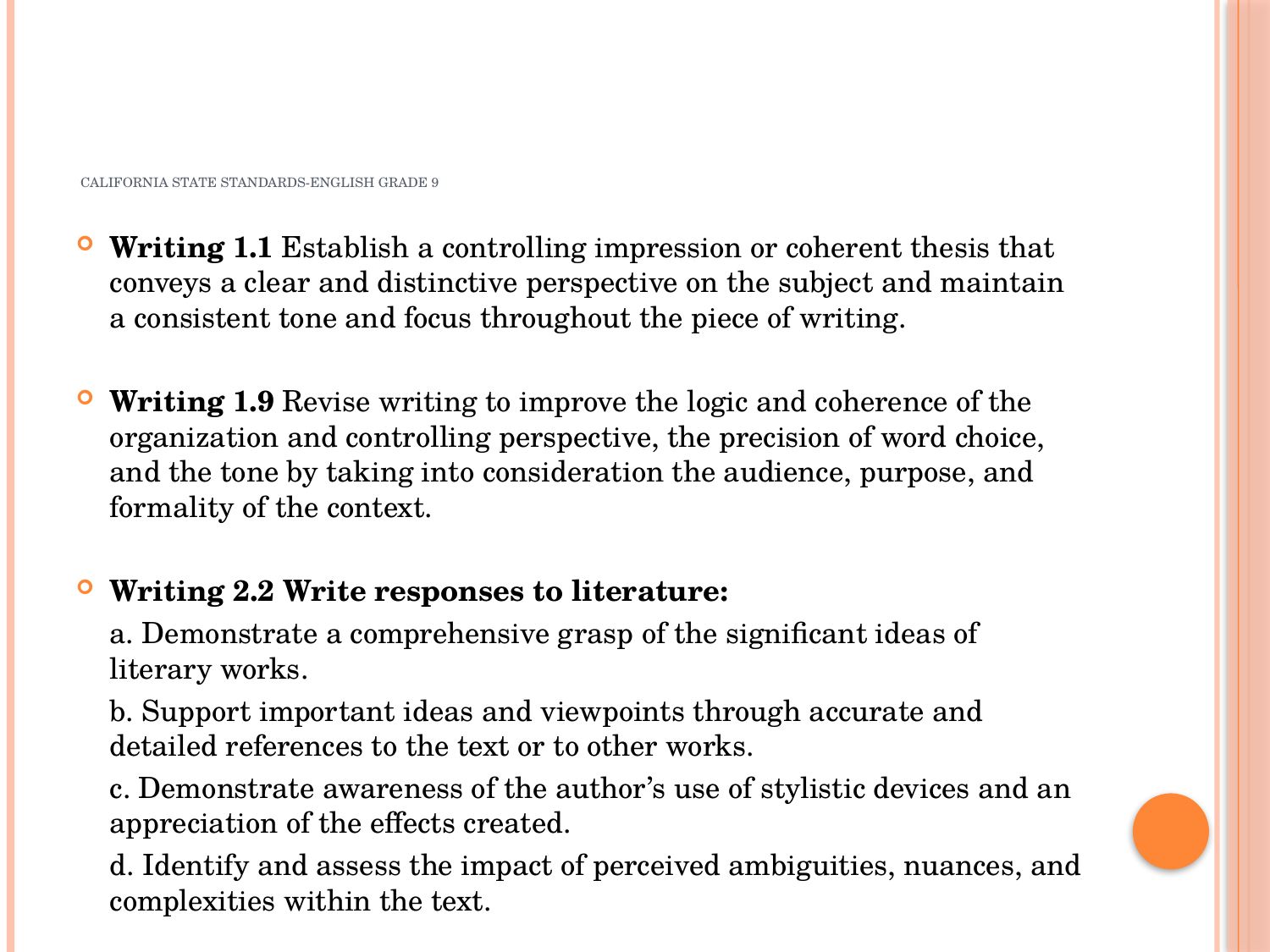

# California State Standards-English Grade 9
Writing 1.1 Establish a controlling impression or coherent thesis that conveys a clear and distinctive perspective on the subject and maintain a consistent tone and focus throughout the piece of writing.

Writing 1.9 Revise writing to improve the logic and coherence of the organization and controlling perspective, the precision of word choice, and the tone by taking into consideration the audience, purpose, and formality of the context.

Writing 2.2 Write responses to literature:
	a. Demonstrate a comprehensive grasp of the significant ideas of literary works.
	b. Support important ideas and viewpoints through accurate and detailed references to the text or to other works.
	c. Demonstrate awareness of the author’s use of stylistic devices and an appreciation of the effects created.
	d. Identify and assess the impact of perceived ambiguities, nuances, and complexities within the text.